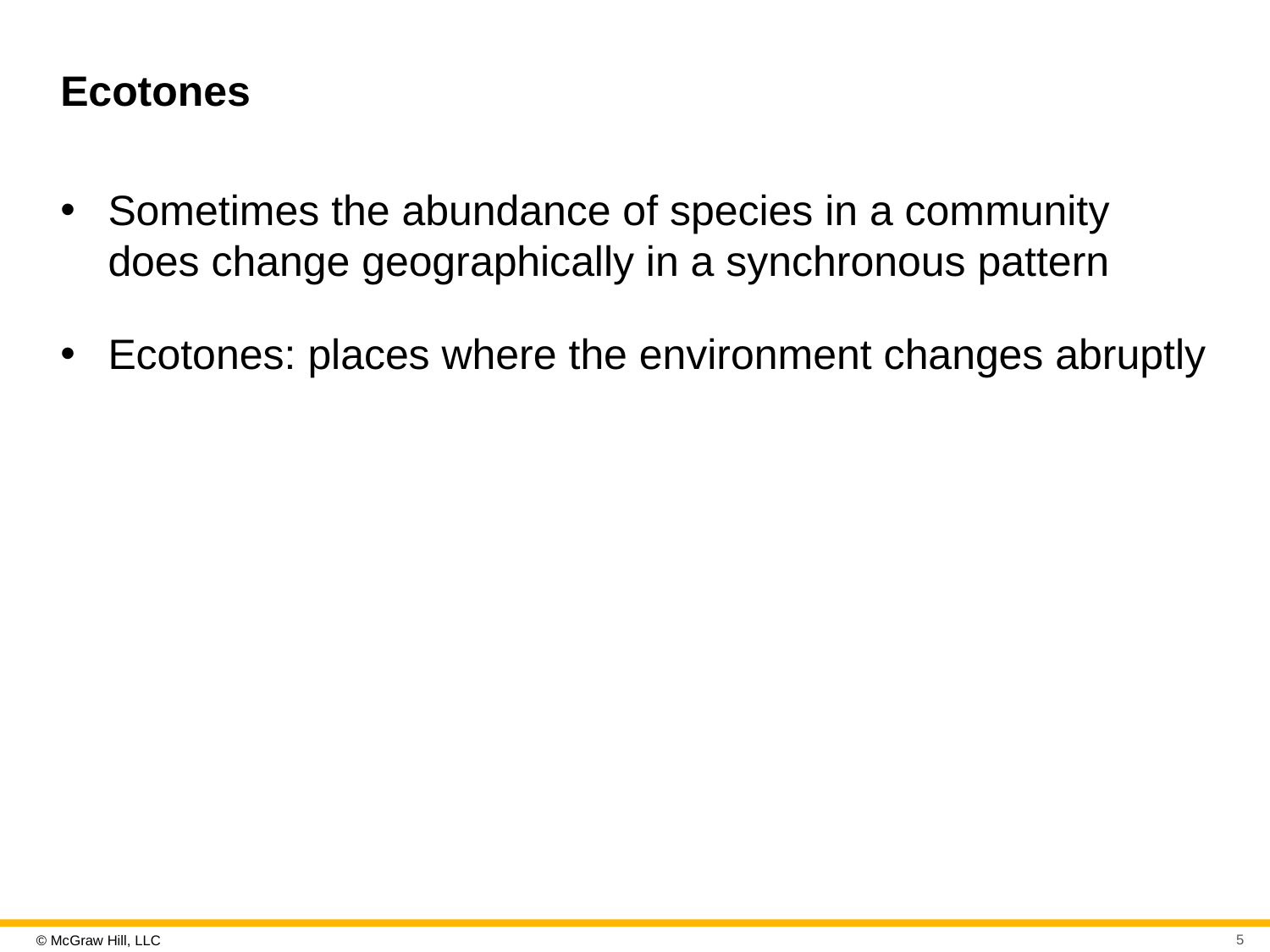

# Ecotones
Sometimes the abundance of species in a community does change geographically in a synchronous pattern
Ecotones: places where the environment changes abruptly
5